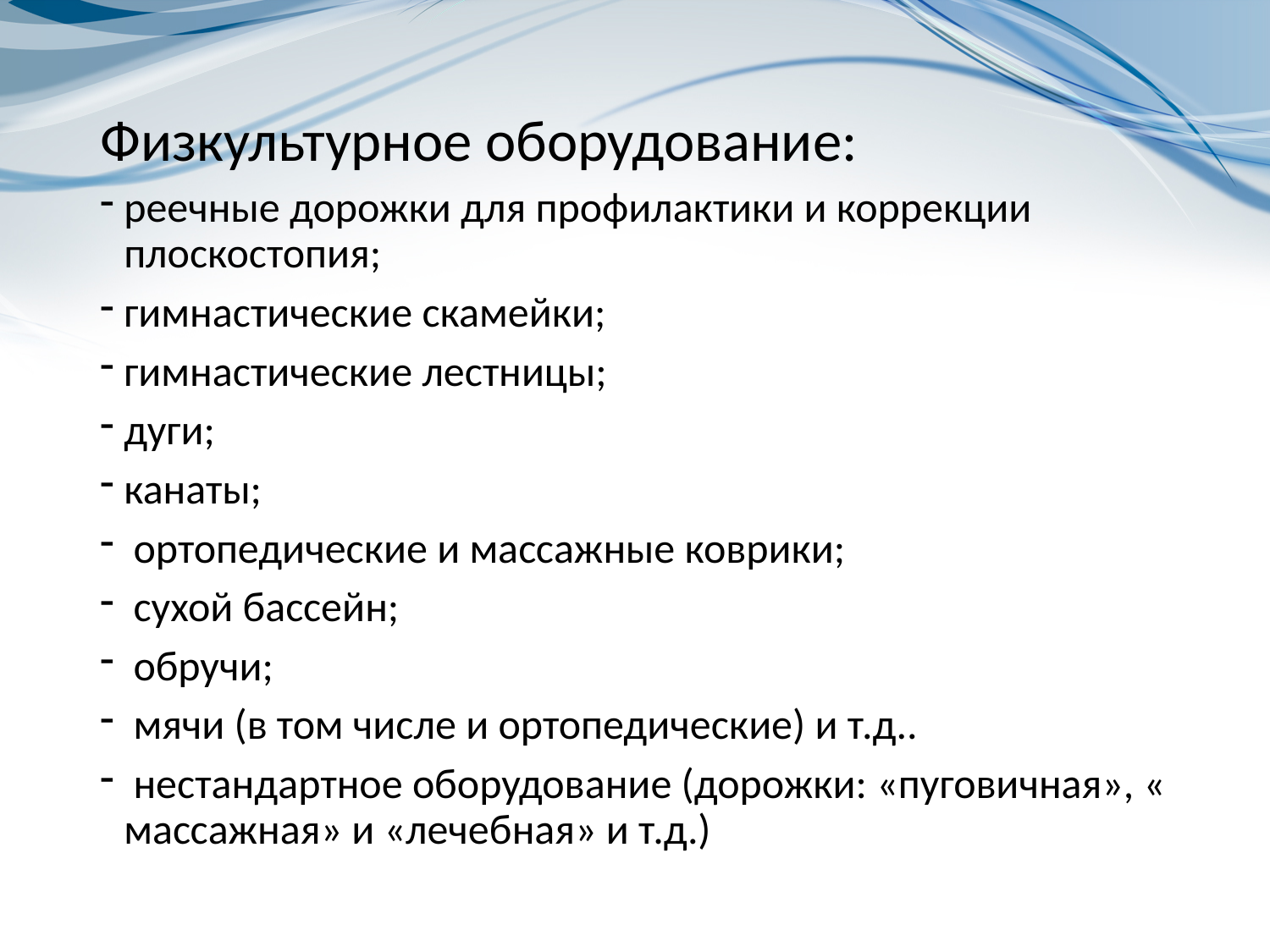

# Физкультурное оборудование:
реечные дорожки для профилактики и коррекции плоскостопия;
гимнастические скамейки;
гимнастические лестницы;
дуги;
канаты;
 ортопедические и массажные коврики;
 сухой бассейн;
 обручи;
 мячи (в том числе и ортопедические) и т.д..
 нестандартное оборудование (дорожки: «пуговичная», « массажная» и «лечебная» и т.д.)